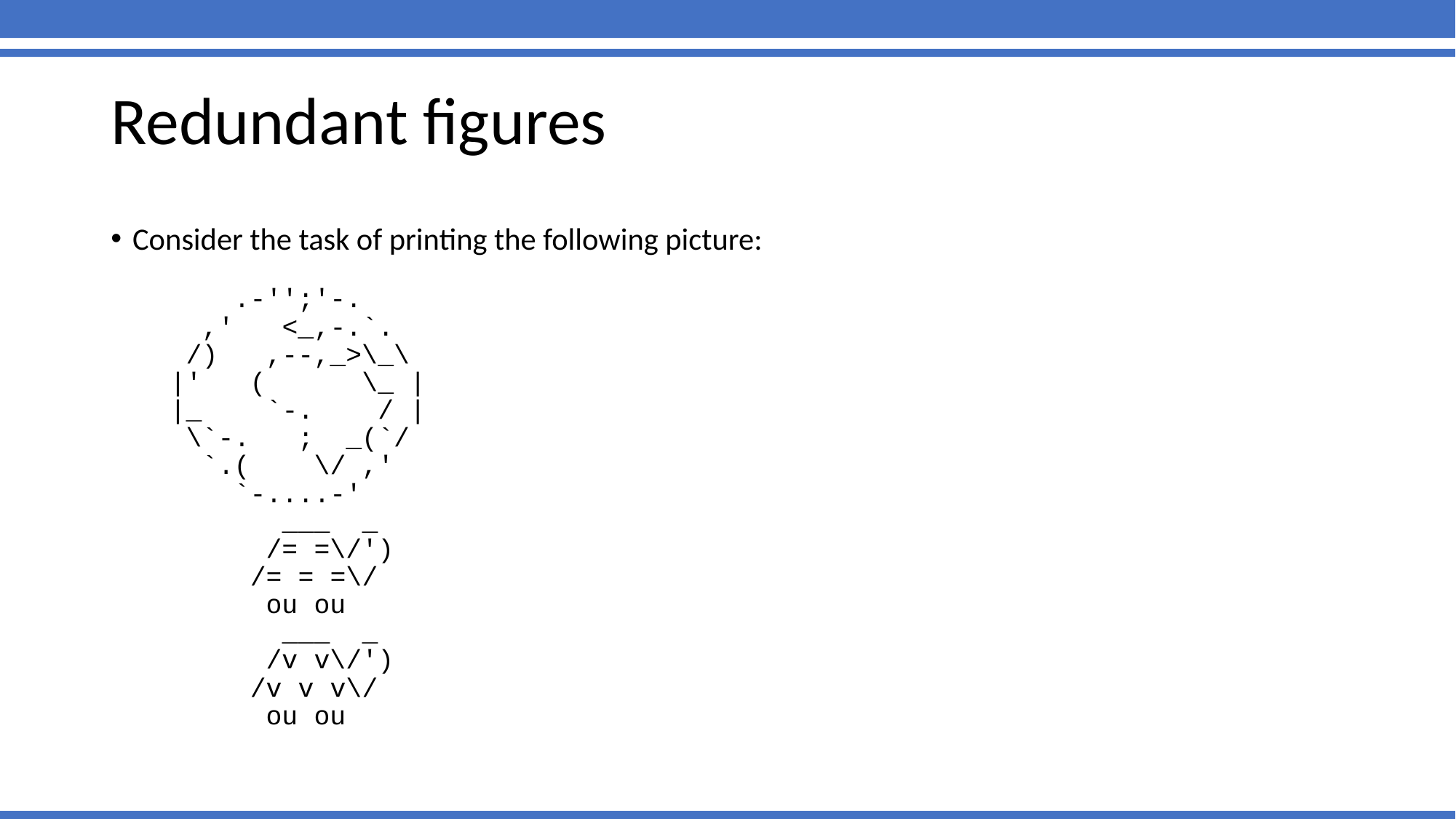

# Redundant figures
Consider the task of printing the following picture:

     .-'';'-.
   ,'   <_,-.`.
  /)   ,--,_>\_\
 |'   (      \_ |
 |_    `-.    / |
  \`-.   ;  _(`/
   `.(    \/ ,'
     `-....-'
        ___  _
       /= =\/')
      /= = =\/
       ou ou
        ___  _
       /v v\/')
      /v v v\/
       ou ou